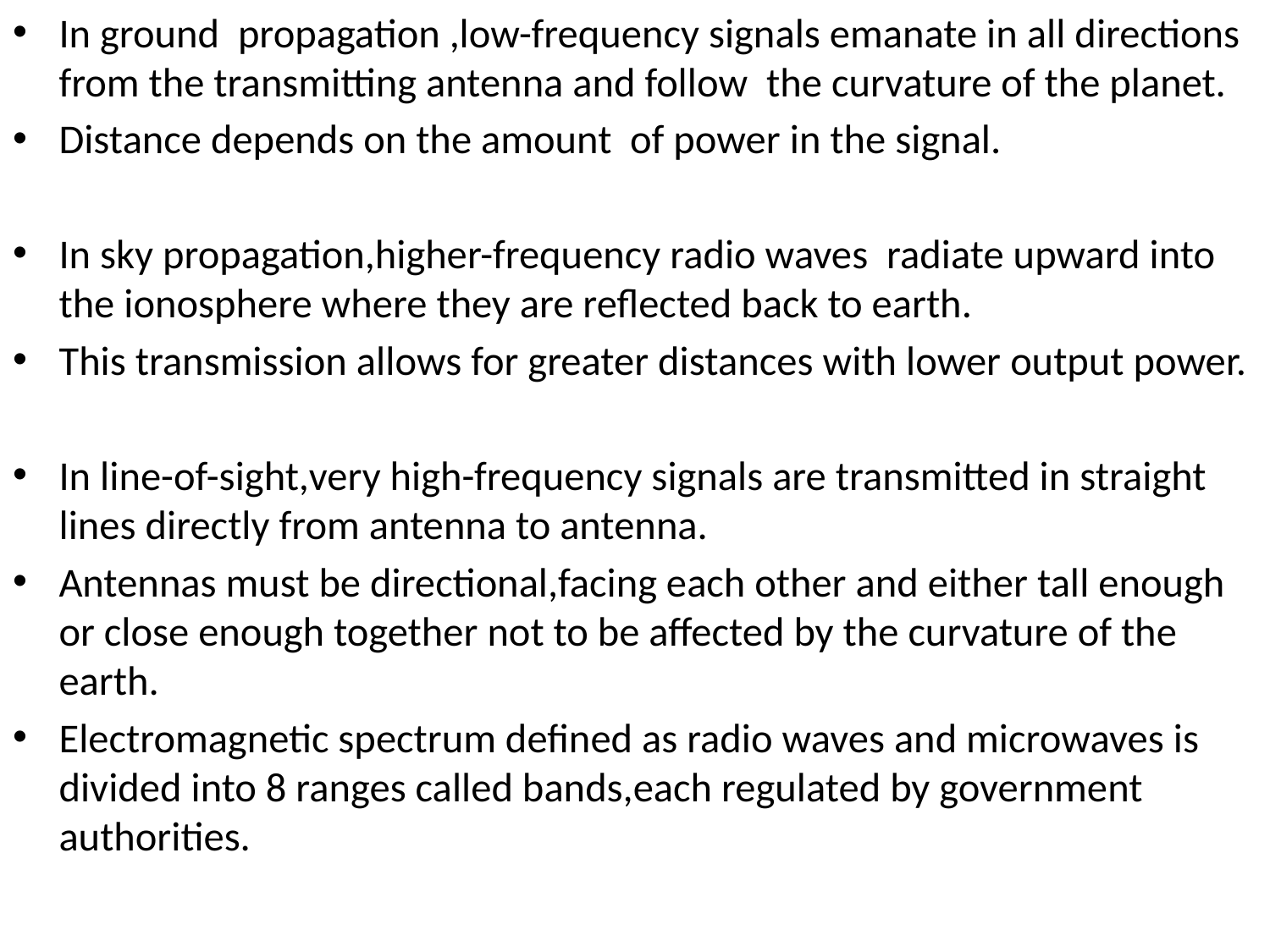

In ground  propagation ,low-frequency signals emanate in all directions from the transmitting antenna and follow  the curvature of the planet.
Distance depends on the amount  of power in the signal.

In sky propagation,higher-frequency radio waves  radiate upward into the ionosphere where they are reflected back to earth.
This transmission allows for greater distances with lower output power.

In line-of-sight,very high-frequency signals are transmitted in straight lines directly from antenna to antenna.
Antennas must be directional,facing each other and either tall enough or close enough together not to be affected by the curvature of the earth.
Electromagnetic spectrum defined as radio waves and microwaves is divided into 8 ranges called bands,each regulated by government authorities.
#